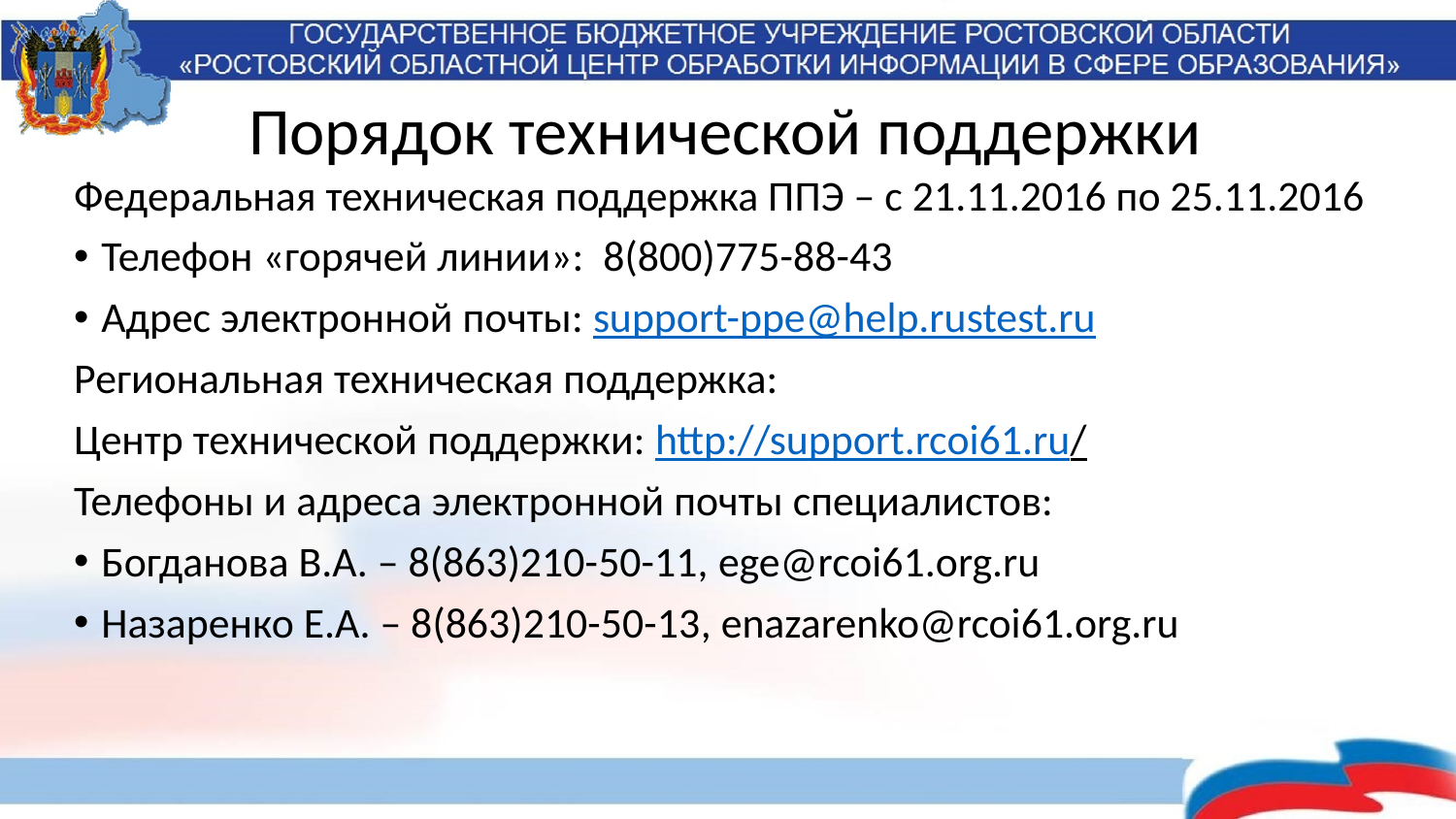

# Порядок технической поддержки
Федеральная техническая поддержка ППЭ – с 21.11.2016 по 25.11.2016
Телефон «горячей линии»:  8(800)775-88-43
Адрес электронной почты: support-ppe@help.rustest.ru
Региональная техническая поддержка:
Центр технической поддержки: http://support.rcoi61.ru/
Телефоны и адреса электронной почты специалистов:
Богданова В.А. – 8(863)210-50-11, ege@rcoi61.org.ru
Назаренко Е.А. – 8(863)210-50-13, enazarenko@rcoi61.org.ru